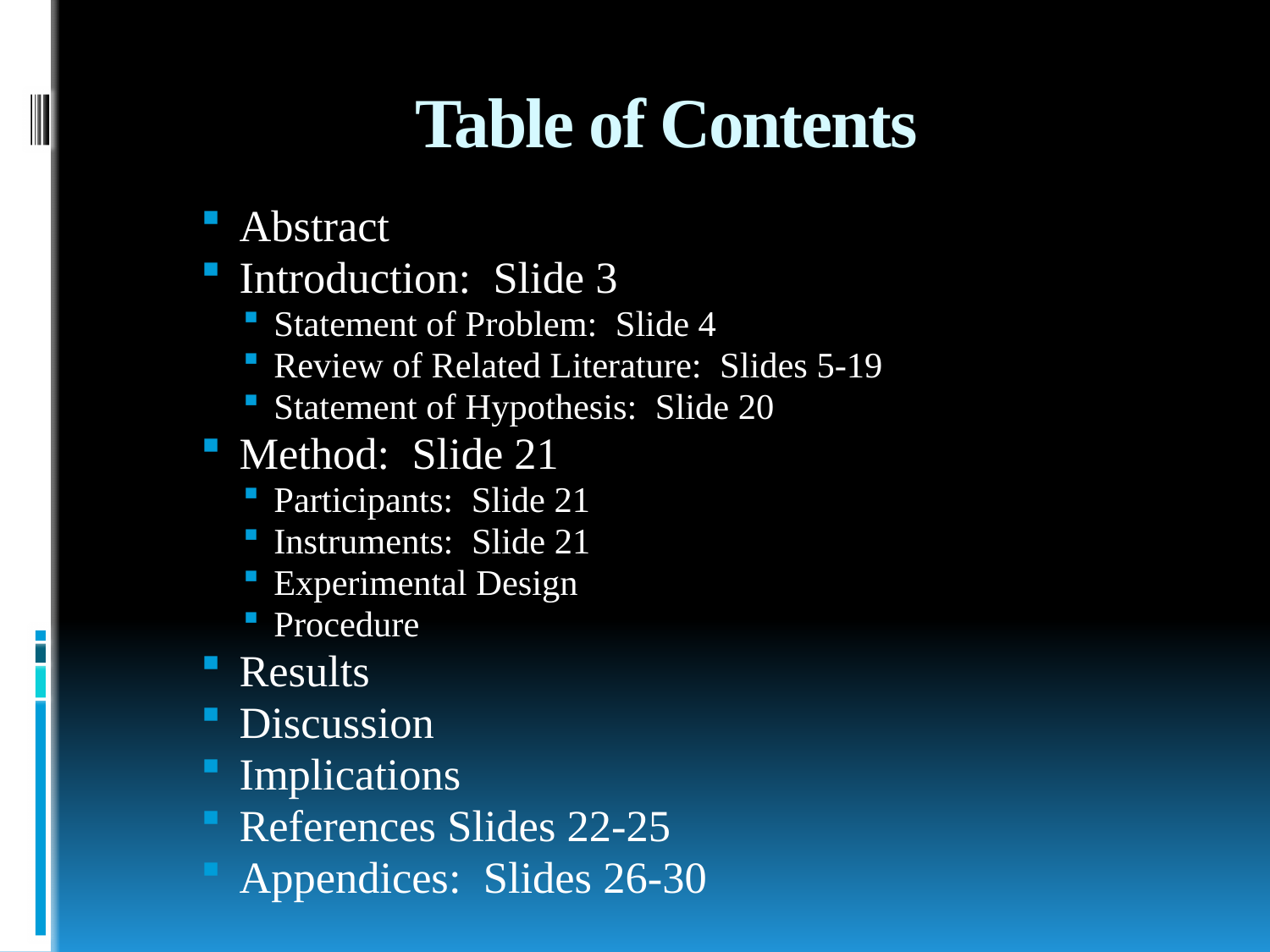

# Table of Contents
Abstract
Introduction:  Slide 3
Statement of Problem:  Slide 4
Review of Related Literature:  Slides 5-19
Statement of Hypothesis:  Slide 20
Method:  Slide 21
Participants:  Slide 21
Instruments:  Slide 21
Experimental Design
Procedure
Results
Discussion
Implications
References Slides 22-25
Appendices:  Slides 26-30